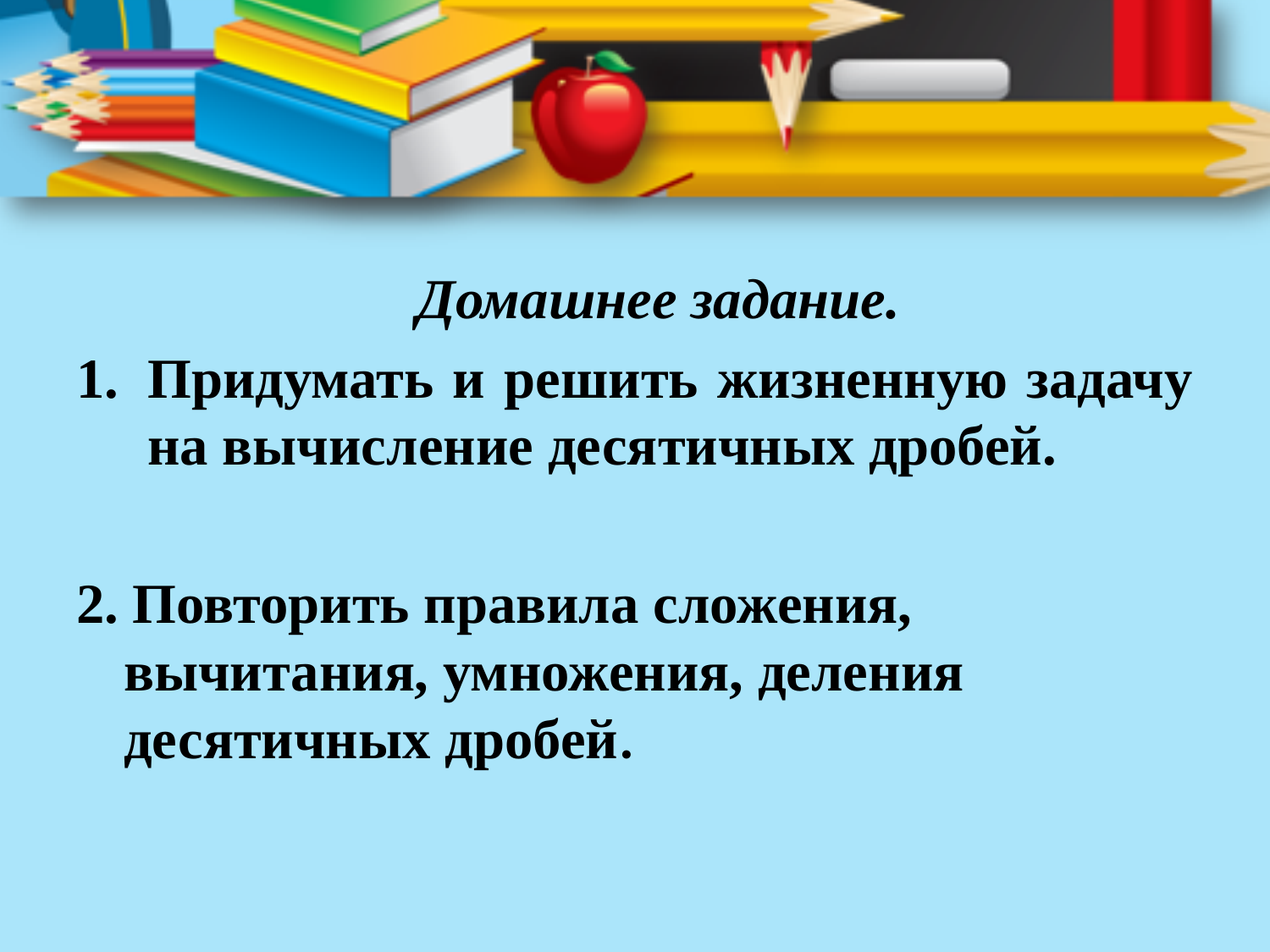

Домашнее задание.
Придумать и решить жизненную задачу на вычисление десятичных дробей.

2. Повторить правила сложения, вычитания, умножения, деления десятичных дробей.